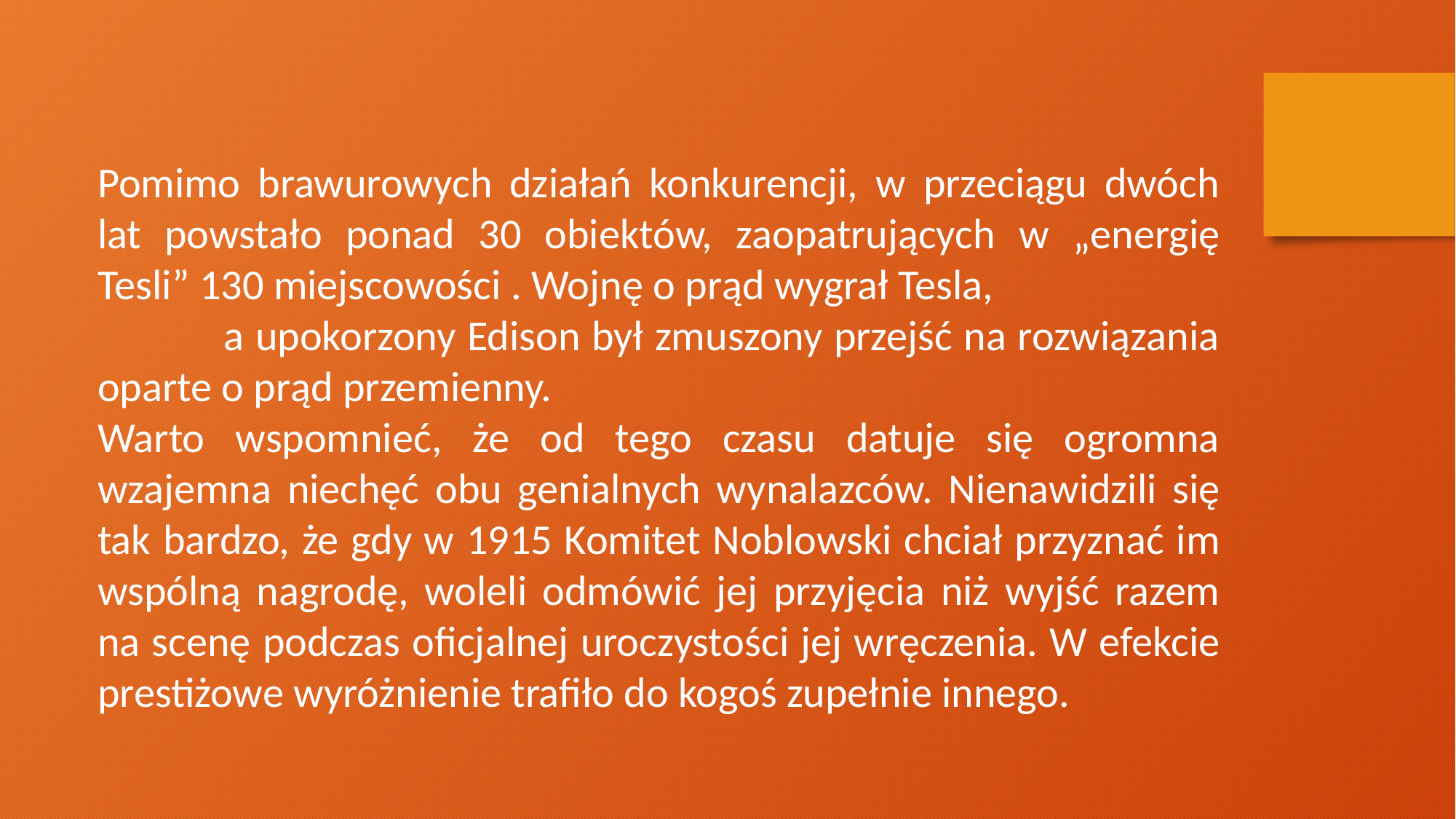

Pomimo brawurowych działań konkurencji, w przeciągu dwóch lat powstało ponad 30 obiektów, zaopatrujących w „energię Tesli” 130 miejscowości . Wojnę o prąd wygrał Tesla,                                   a upokorzony Edison był zmuszony przejść na rozwiązania oparte o prąd przemienny.
Warto wspomnieć, że od tego czasu datuje się ogromna wzajemna niechęć obu genialnych wynalazców. Nienawidzili się tak bardzo, że gdy w 1915 Komitet Noblowski chciał przyznać im wspólną nagrodę, woleli odmówić jej przyjęcia niż wyjść razem na scenę podczas oficjalnej uroczystości jej wręczenia. W efekcie prestiżowe wyróżnienie trafiło do kogoś zupełnie innego.